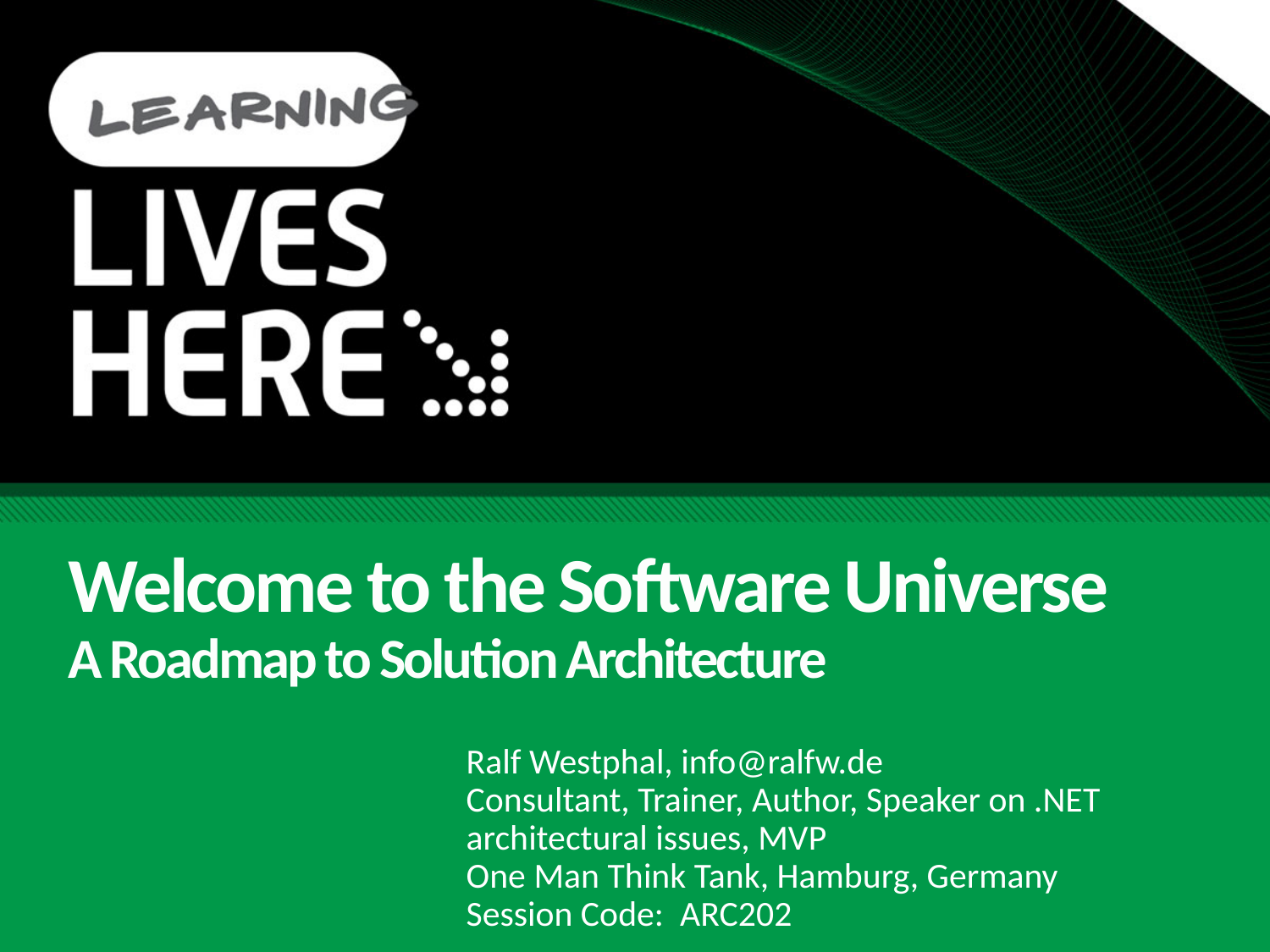

# Welcome to the Software Universe A Roadmap to Solution Architecture
Ralf Westphal, info@ralfw.de
Consultant, Trainer, Author, Speaker on .NET      architectural issues, MVP
One Man Think Tank, Hamburg, Germany
Session Code:  ARC202